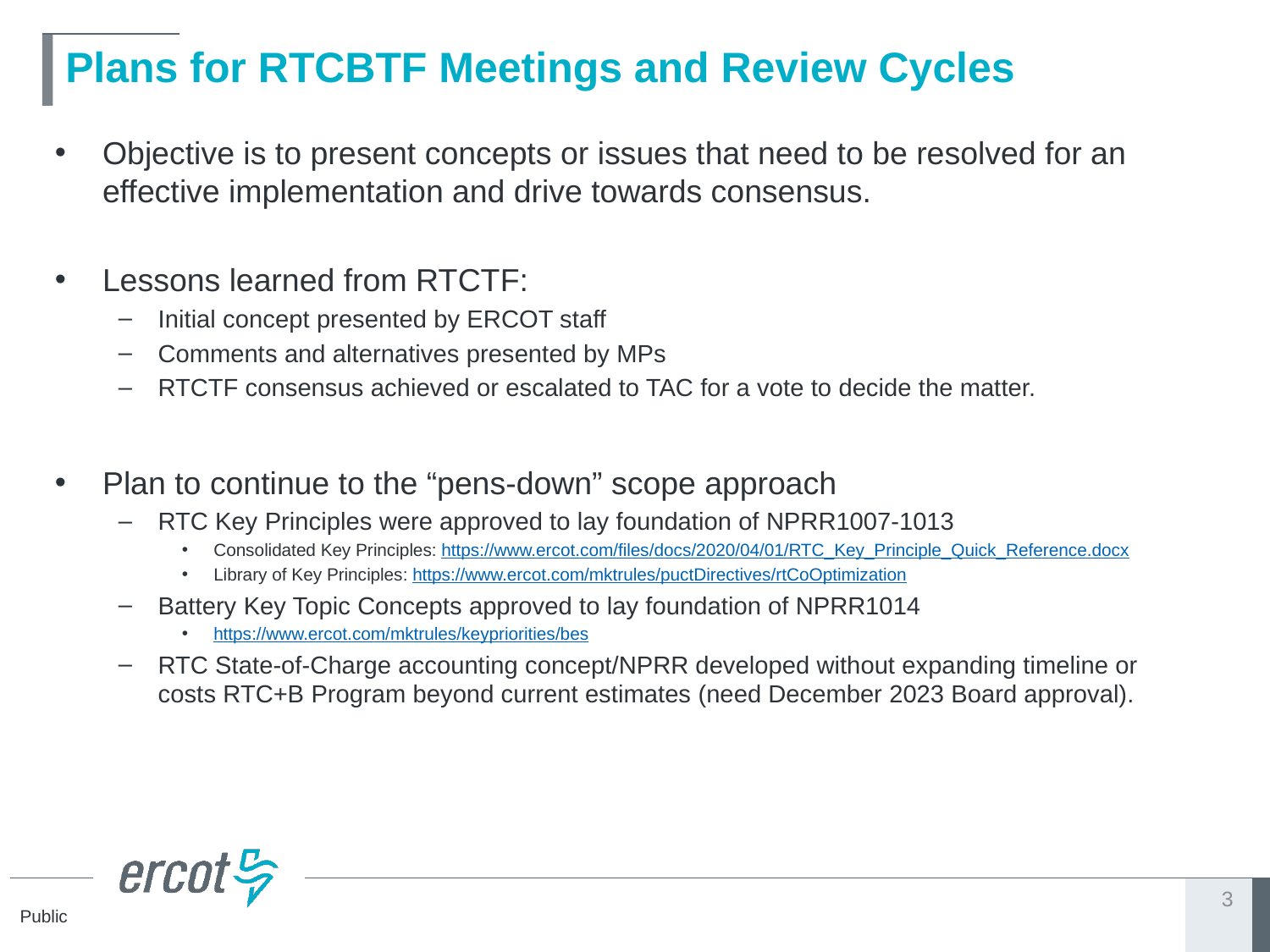

# Plans for RTCBTF Meetings and Review Cycles
Objective is to present concepts or issues that need to be resolved for an effective implementation and drive towards consensus.

Lessons learned from RTCTF:
Initial concept presented by ERCOT staff
Comments and alternatives presented by MPs
RTCTF consensus achieved or escalated to TAC for a vote to decide the matter.

Plan to continue to the “pens-down” scope approach
RTC Key Principles were approved to lay foundation of NPRR1007-1013
Consolidated Key Principles: https://www.ercot.com/files/docs/2020/04/01/RTC_Key_Principle_Quick_Reference.docx
Library of Key Principles: https://www.ercot.com/mktrules/puctDirectives/rtCoOptimization
Battery Key Topic Concepts approved to lay foundation of NPRR1014
https://www.ercot.com/mktrules/keypriorities/bes
RTC State-of-Charge accounting concept/NPRR developed without expanding timeline or costs RTC+B Program beyond current estimates (need December 2023 Board approval).